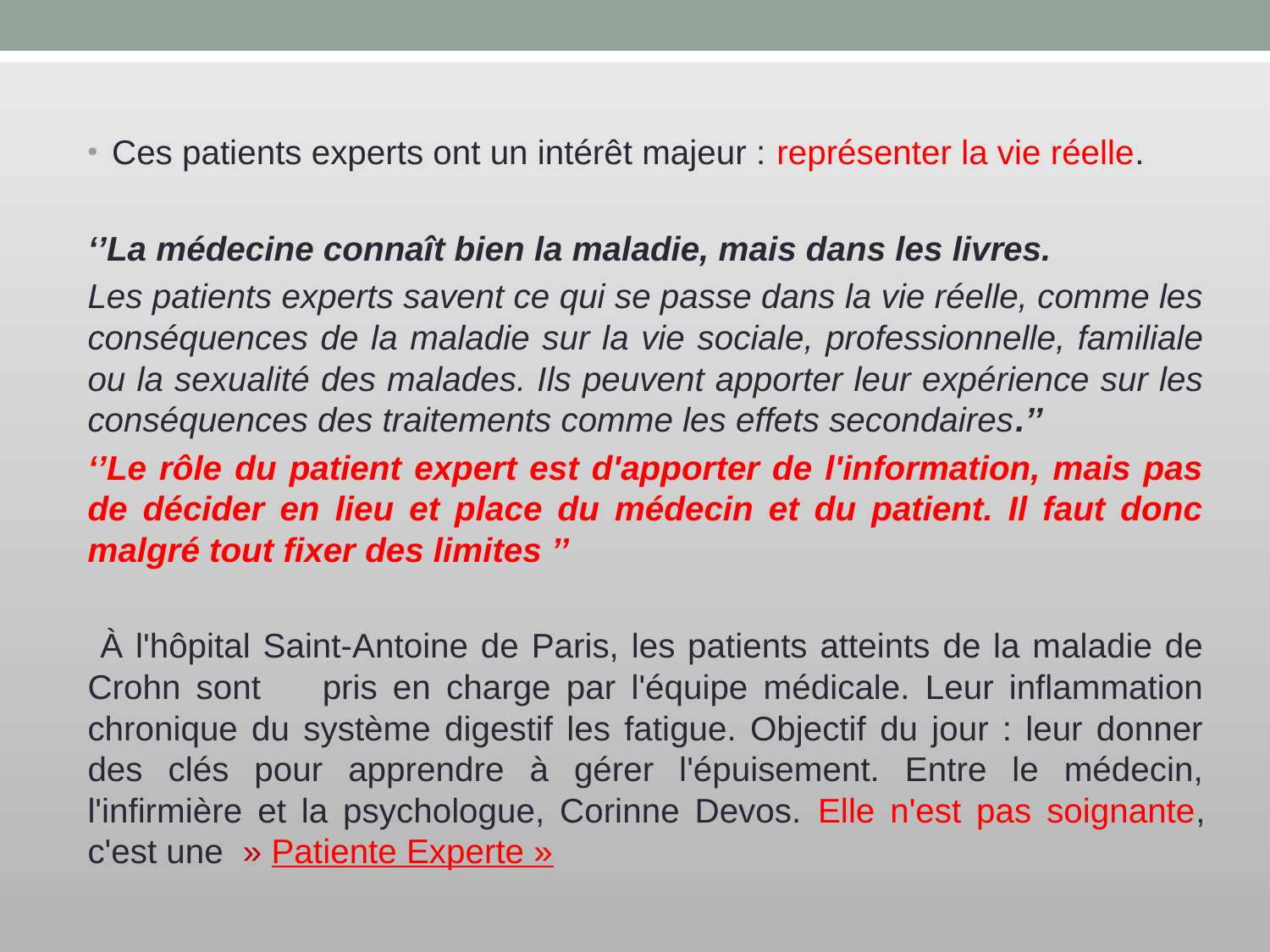

Ces patients experts ont un intérêt majeur : représenter la vie réelle.

‘’La médecine connaît bien la maladie, mais dans les livres.
Les patients experts savent ce qui se passe dans la vie réelle, comme les conséquences de la maladie sur la vie sociale, professionnelle, familiale ou la sexualité des malades. Ils peuvent apporter leur expérience sur les conséquences des traitements comme les effets secondaires.’’
‘’Le rôle du patient expert est d'apporter de l'information, mais pas de décider en lieu et place du médecin et du patient. Il faut donc malgré tout fixer des limites ’’

 À l'hôpital Saint-Antoine de Paris, les patients atteints de la maladie de Crohn sont    pris en charge par l'équipe médicale. Leur inflammation chronique du système digestif les fatigue. Objectif du jour : leur donner des clés pour apprendre à gérer l'épuisement. Entre le médecin, l'infirmière et la psychologue, Corinne Devos. Elle n'est pas soignante, c'est une  » Patiente Experte »